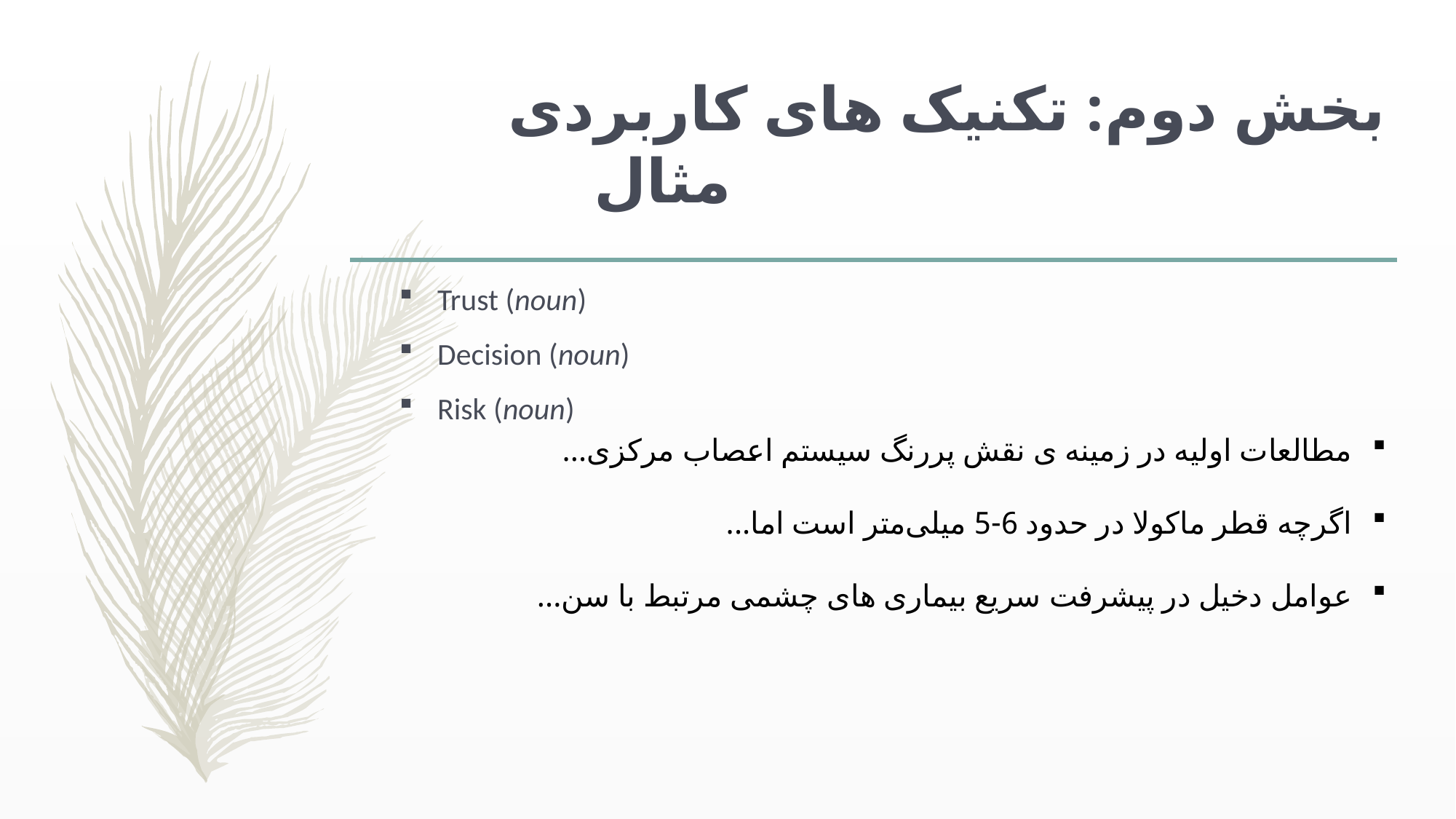

# بخش دوم: تکنیک های کاربردی مثال
Trust (noun)
Decision (noun)
Risk (noun)

مطالعات اولیه در زمینه ی نقش پررنگ سیستم اعصاب مرکزی...

اگرچه قطر ماکولا در حدود 6-5 میلی‌متر است اما...

عوامل دخیل در پیشرفت سریع بیماری های چشمی مرتبط با سن...